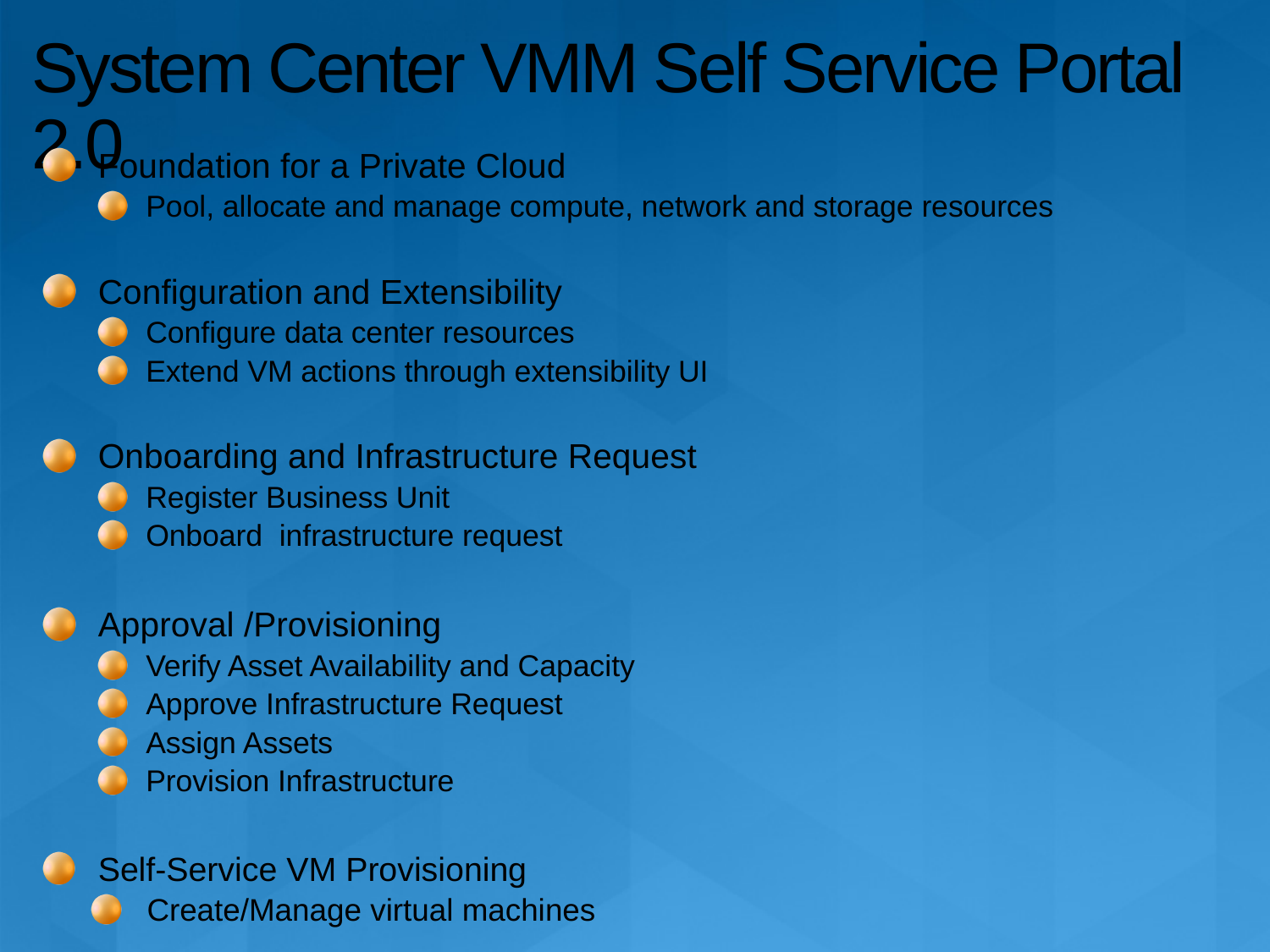

# System Center VMM Self Service Portal 2.0
Foundation for a Private Cloud
Pool, allocate and manage compute, network and storage resources

Configuration and Extensibility
Configure data center resources
Extend VM actions through extensibility UI

Onboarding and Infrastructure Request
Register Business Unit
Onboard  infrastructure request

Approval /Provisioning
Verify Asset Availability and Capacity
Approve Infrastructure Request
Assign Assets
Provision Infrastructure

Self-Service VM Provisioning
Create/Manage virtual machines